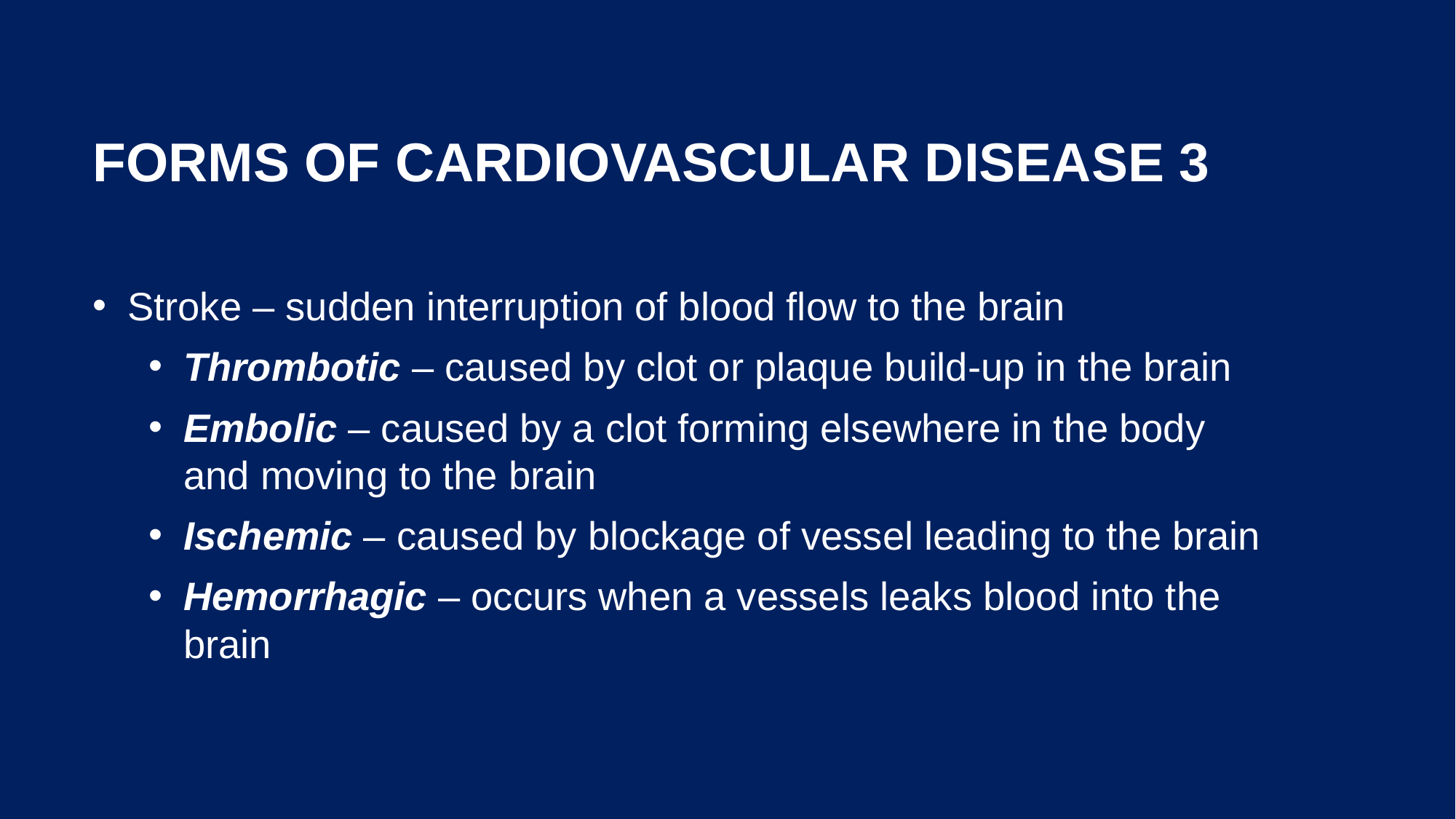

# Forms of Cardiovascular disease 3
Stroke – sudden interruption of blood flow to the brain
Thrombotic – caused by clot or plaque build-up in the brain
Embolic – caused by a clot forming elsewhere in the body and moving to the brain
Ischemic – caused by blockage of vessel leading to the brain
Hemorrhagic – occurs when a vessels leaks blood into the brain